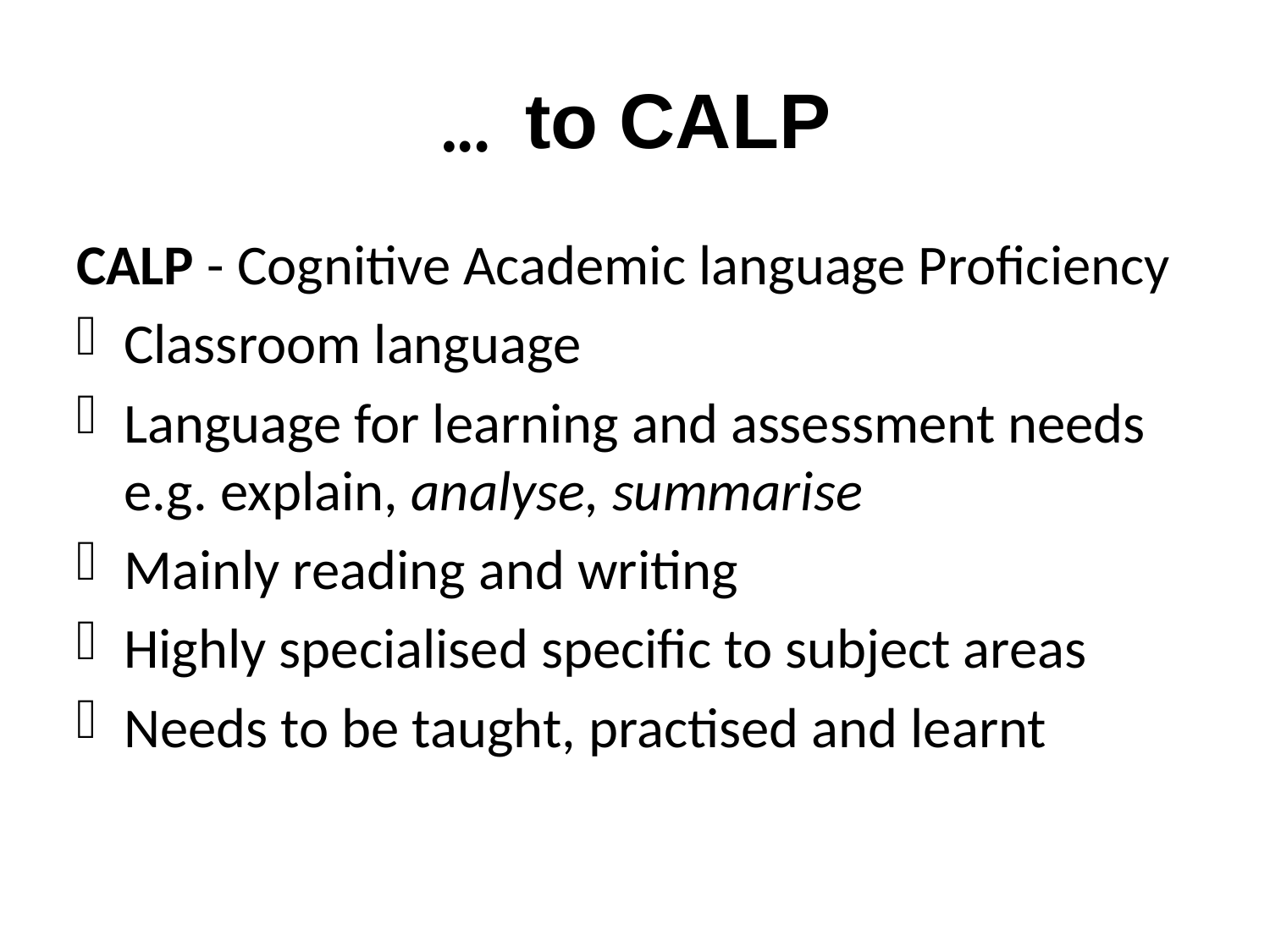

# … to CALP
CALP - Cognitive Academic language Proficiency
Classroom language
Language for learning and assessment needs e.g. explain, analyse, summarise
Mainly reading and writing
Highly specialised specific to subject areas
Needs to be taught, practised and learnt